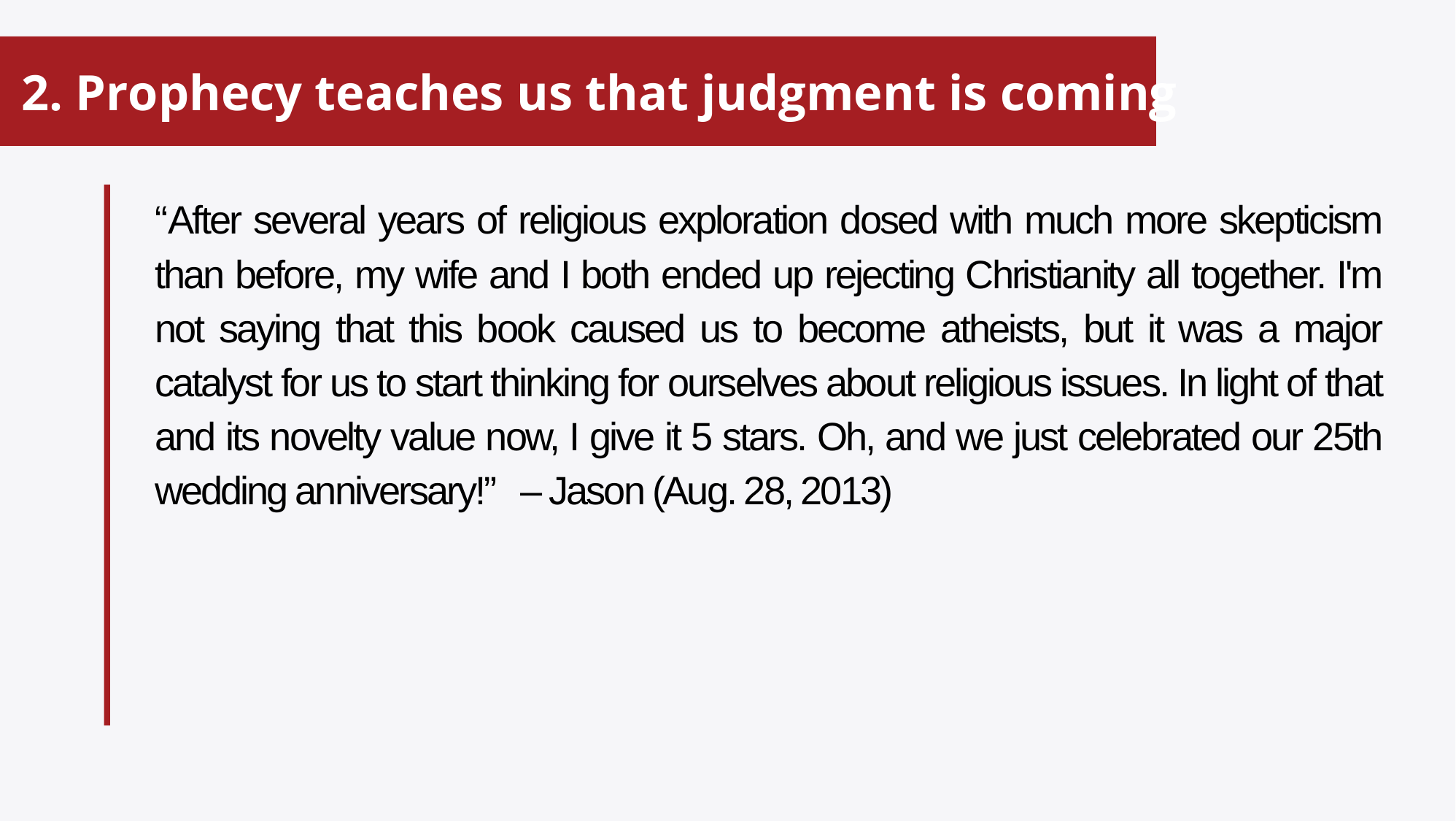

# 2. Prophecy teaches us that judgment is coming
“After several years of religious exploration dosed with much more skepticism than before, my wife and I both ended up rejecting Christianity all together. I'm not saying that this book caused us to become atheists, but it was a major catalyst for us to start thinking for ourselves about religious issues. In light of that and its novelty value now, I give it 5 stars. Oh, and we just celebrated our 25th wedding anniversary!”   – Jason (Aug. 28, 2013)